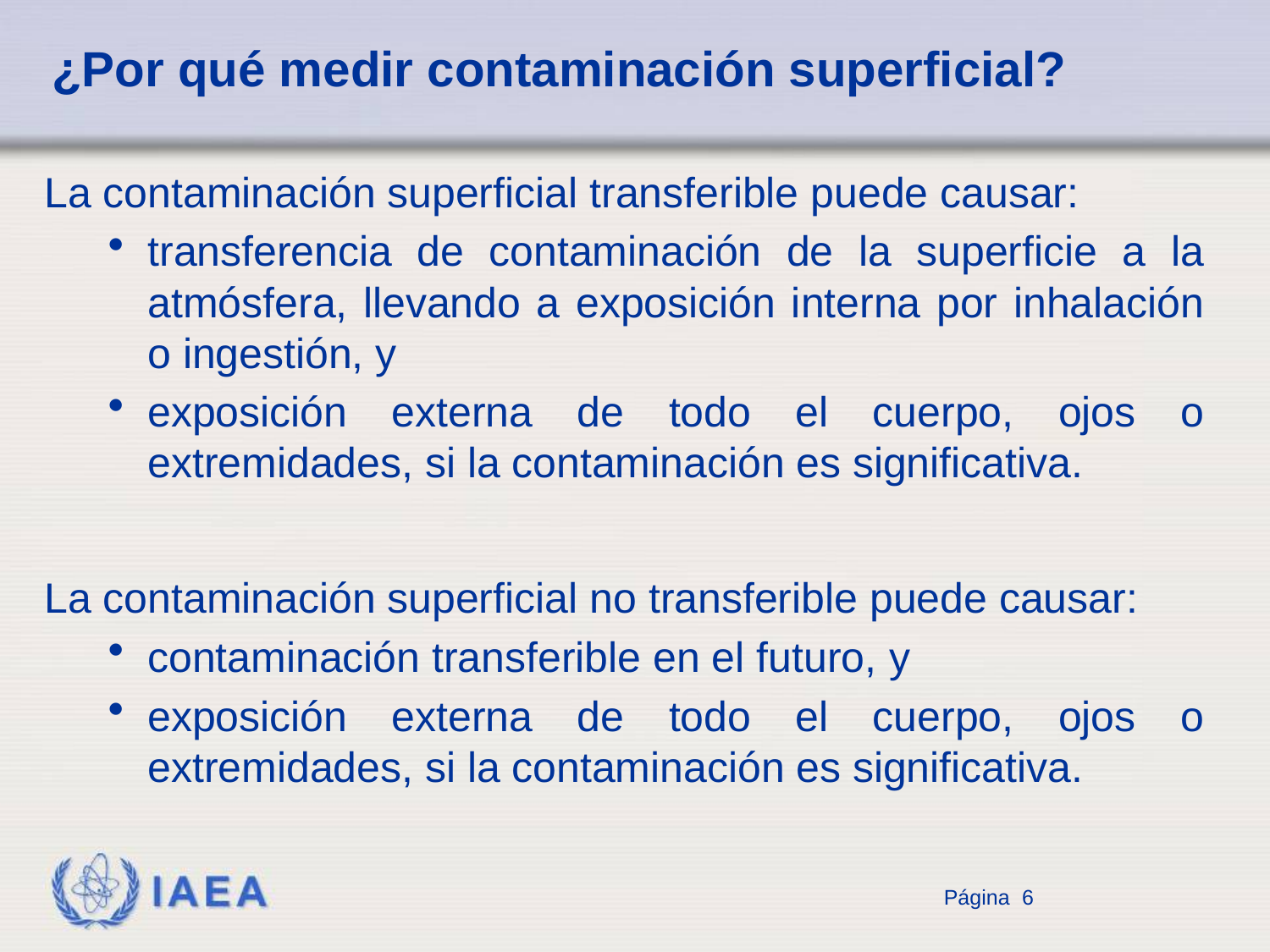

# ¿Por qué medir contaminación superficial?
La contaminación superficial transferible puede causar:
transferencia de contaminación de la superficie a la atmósfera, llevando a exposición interna por inhalación o ingestión, y
exposición externa de todo el cuerpo, ojos o extremidades, si la contaminación es significativa.

La contaminación superficial no transferible puede causar:
contaminación transferible en el futuro, y
exposición externa de todo el cuerpo, ojos o extremidades, si la contaminación es significativa.